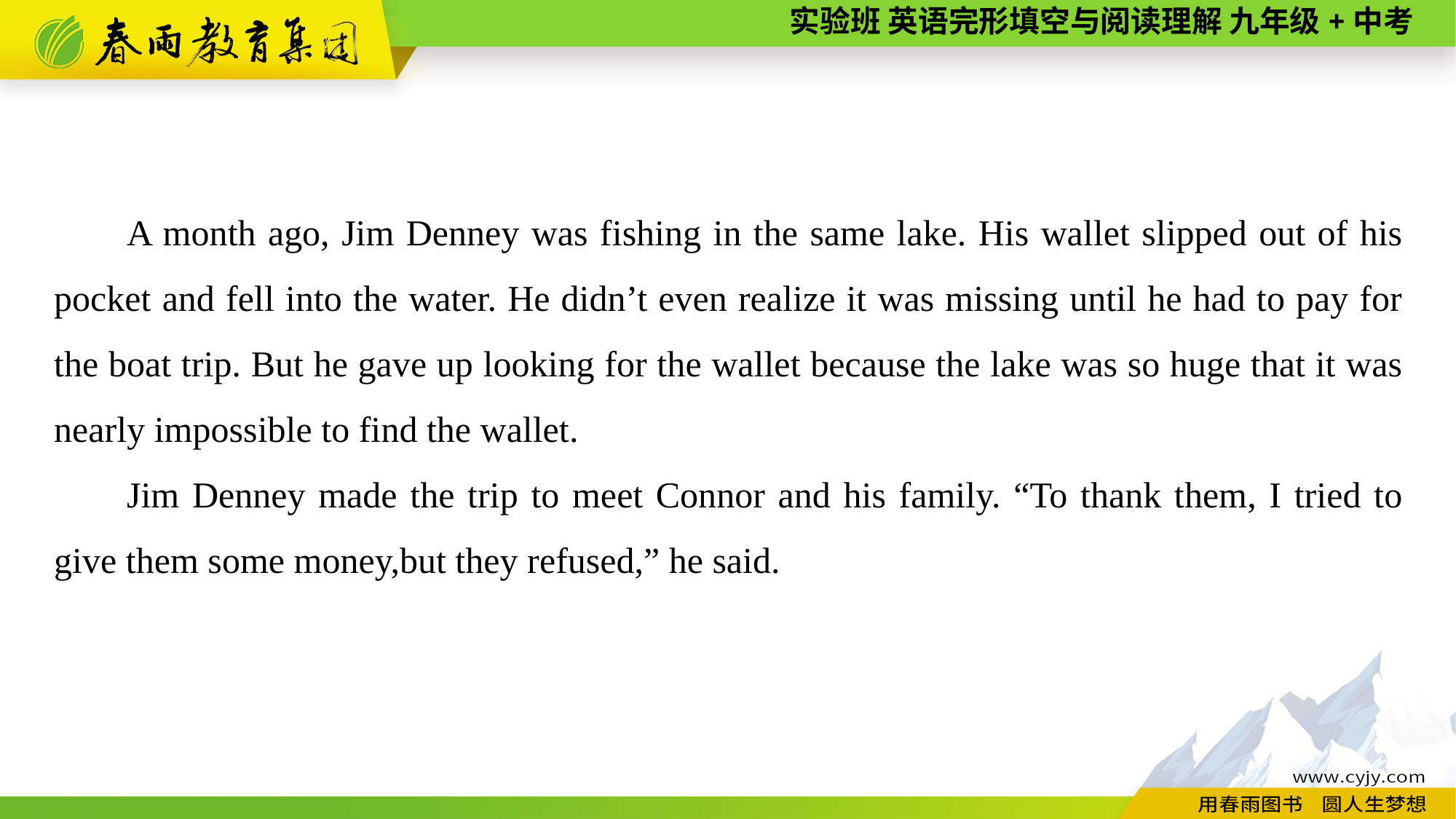

A month ago, Jim Denney was fishing in the same lake. His wallet slipped out of his pocket and fell into the water. He didn’t even realize it was missing until he had to pay for the boat trip. But he gave up looking for the wallet because the lake was so huge that it was nearly impossible to find the wallet.
Jim Denney made the trip to meet Connor and his family. “To thank them, I tried to give them some money,but they refused,” he said.